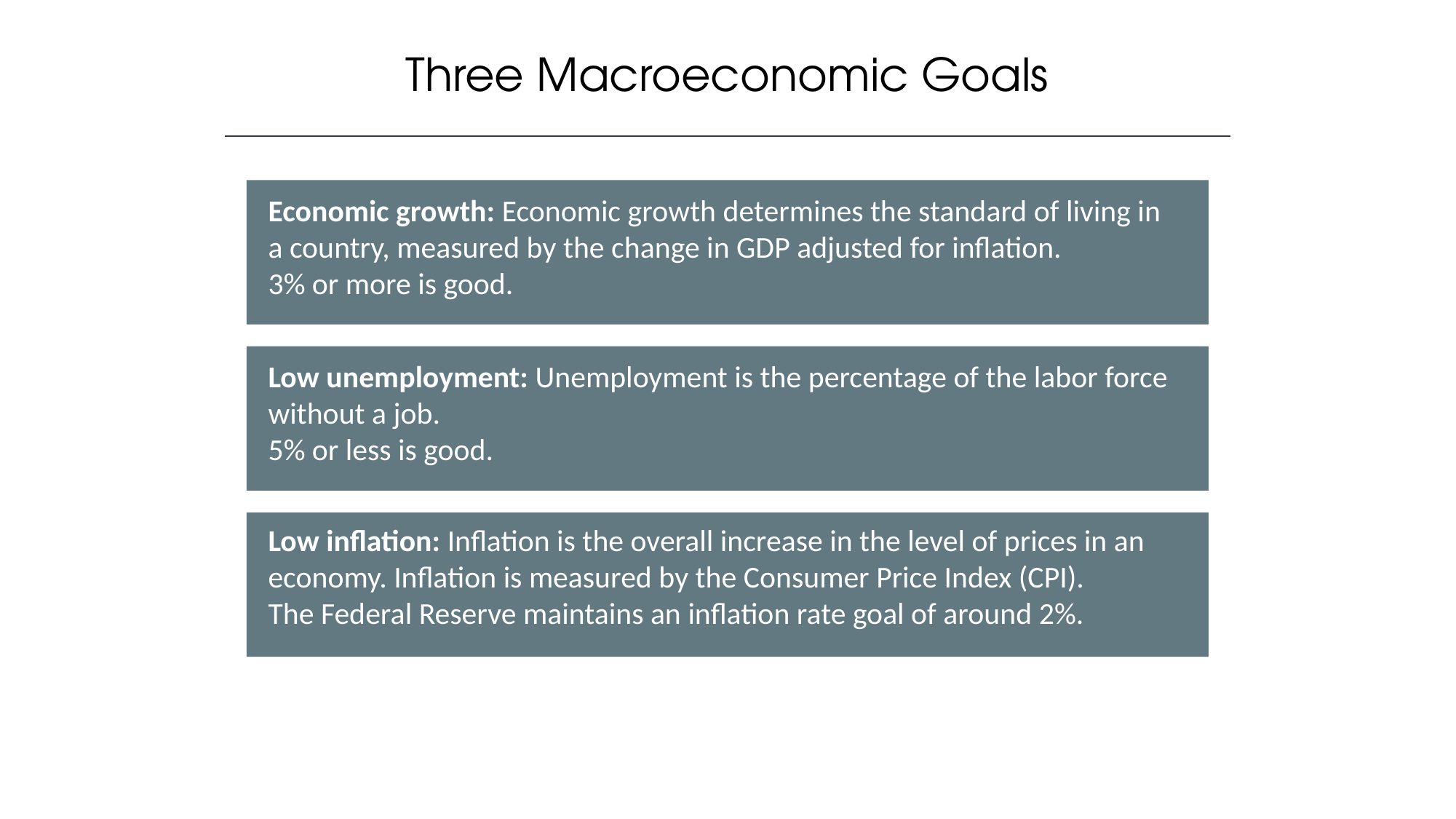

Three Macroeconomic Goals

Economic growth: Economic growth determines the standard of living in a country, measured by the change in GDP adjusted for inflation.
3% or more is good.

Low unemployment: Unemployment is the percentage of the labor force without a job.
5% or less is good.

Low inflation: Inflation is the overall increase in the level of prices in an economy. Inflation is measured by the Consumer Price Index (CPI).
The Federal Reserve maintains an inflation rate goal of around 2%.